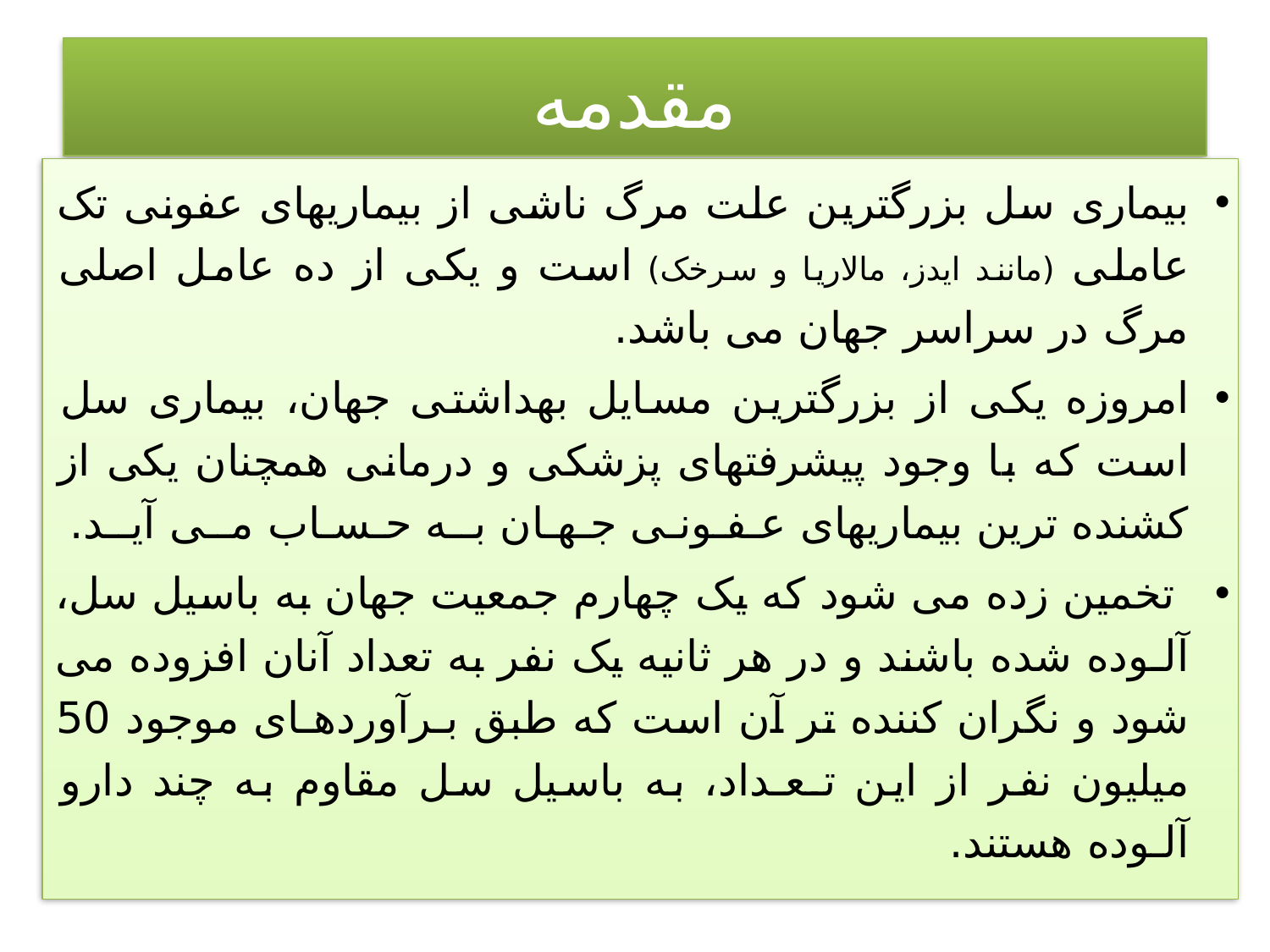

# مقدمه
بیماری سل بزرگترین علت مرگ ناشی از بیماریهای عفونی تک عاملی (مانند ایدز، مالاریا و سرخک) است و یکی از ده عامل اصلی مرگ در سراسر جهان می باشد.
امروزه یکی از بزرگترین مسایل بهداشتی جهان، بیماری سل است که با وجود پیشرفتهای پزشکی و درمانی همچنان یکی از کشنده ترین بیماریهای عـفـونـی جـهـان بــه حـسـاب مــی آیــد.
 تخمین زده می شود که یک چهارم جمعیت جهان به باسیل سل، آلـوده شده باشند و در هر ثانیه یک نفر به تعداد آنان افزوده می شود و نگران کننده تر آن است که طبق بـرآوردهـای موجود 50 میلیون نفر از این تـعـداد، به باسیل سل مقاوم به چند دارو آلـوده هستند.